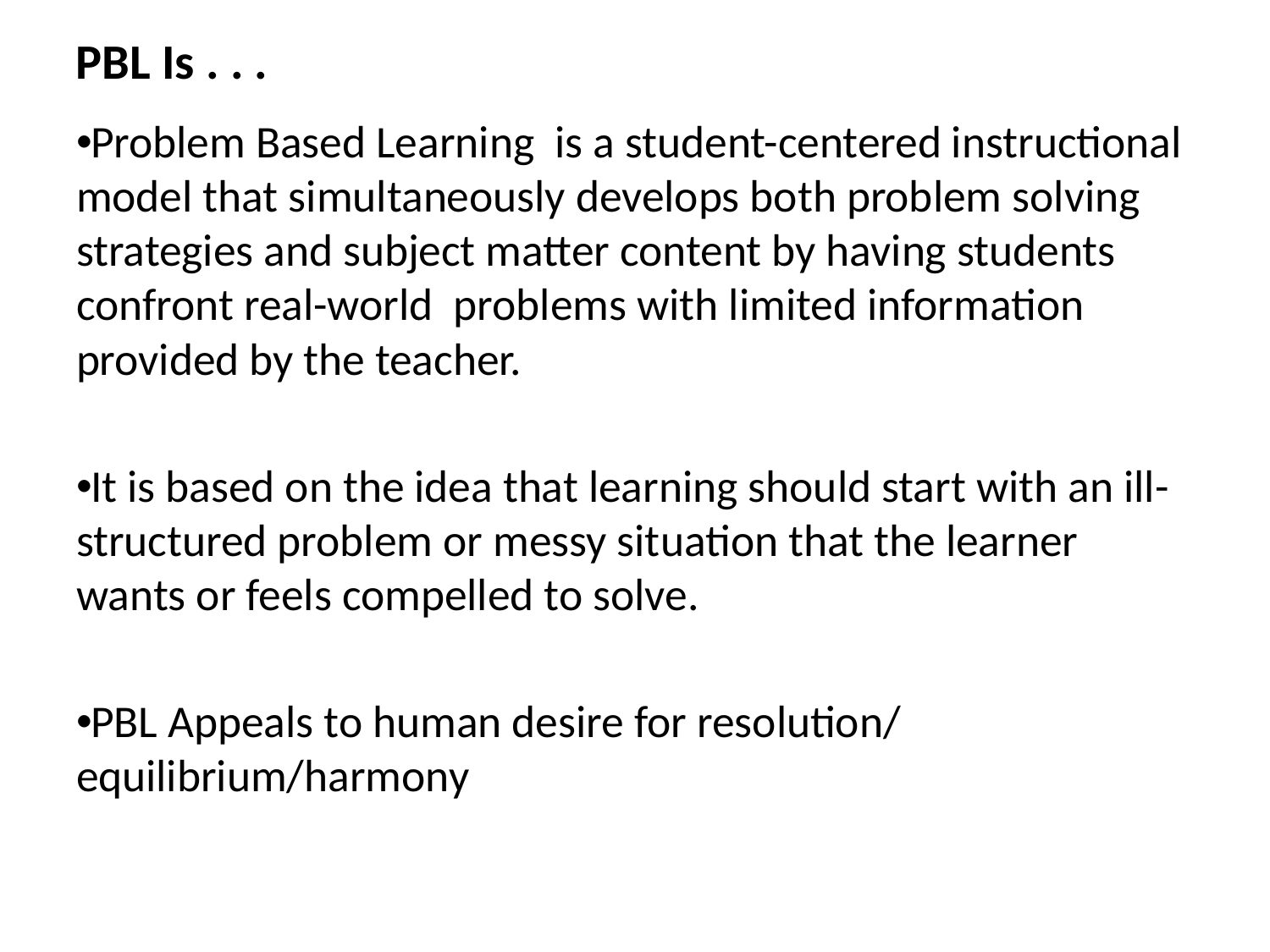

PBL Is . . .
Problem Based Learning  is a student-centered instructional model that simultaneously develops both problem solving strategies and subject matter content by having students confront real-world  problems with limited information provided by the teacher.

It is based on the idea that learning should start with an ill-structured problem or messy situation that the learner wants or feels compelled to solve.

PBL Appeals to human desire for resolution/ equilibrium/harmony